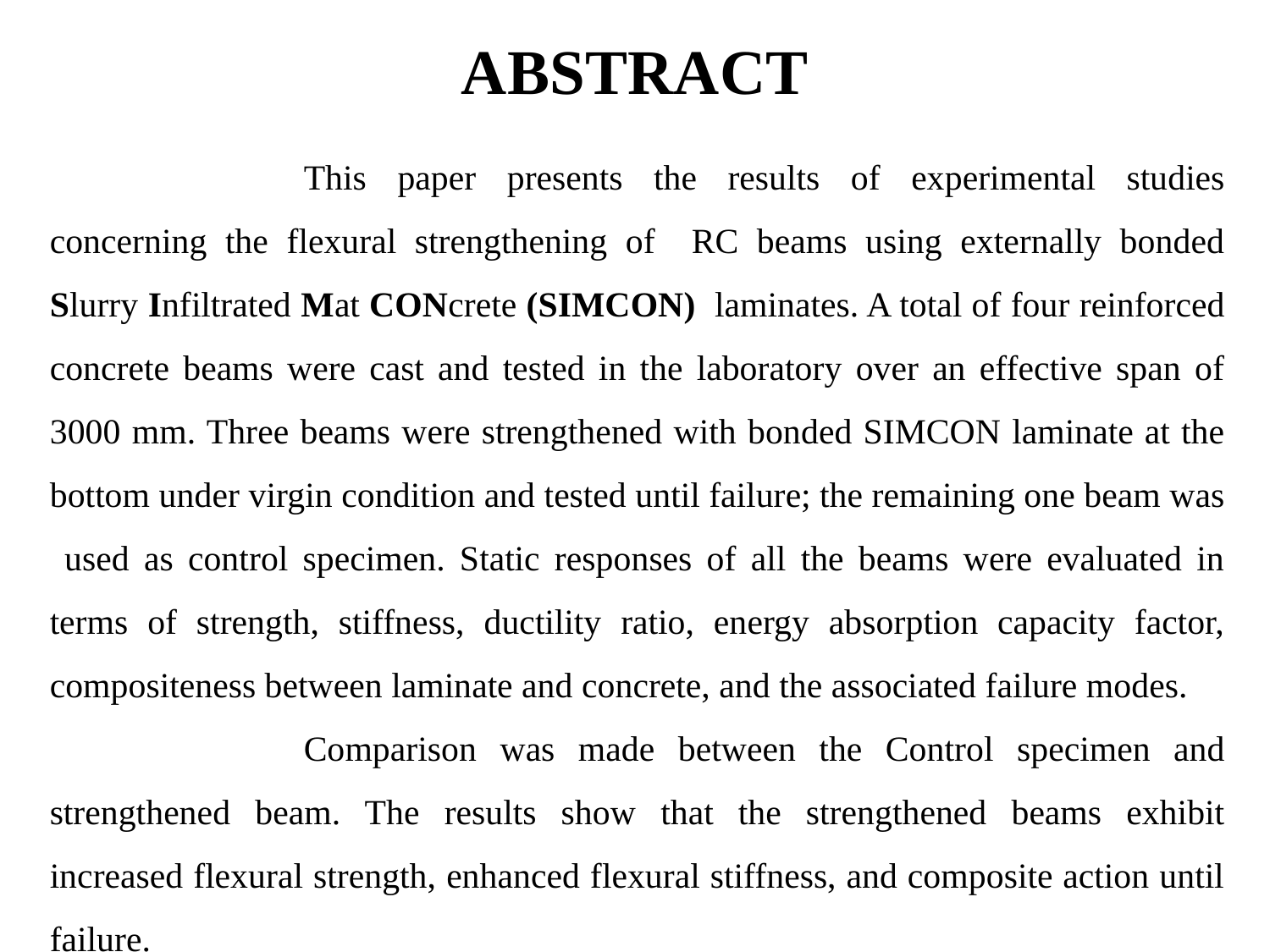

# ABSTRACT
			This paper presents the results of experimental studies concerning the flexural strengthening of  RC beams using externally bonded Slurry Infiltrated Mat CONcrete (SIMCON)  laminates. A total of four reinforced concrete beams were cast and tested in the laboratory over an effective span of 3000 mm. Three beams were strengthened with bonded SIMCON laminate at the bottom under virgin condition and tested until failure; the remaining one beam was  used as control specimen. Static responses of all the beams were evaluated in terms of strength, stiffness, ductility ratio, energy absorption capacity factor, compositeness between laminate and concrete, and the associated failure modes.
			Comparison was made between the Control specimen and strengthened beam. The results show that the strengthened beams exhibit increased flexural strength, enhanced flexural stiffness, and composite action until failure.